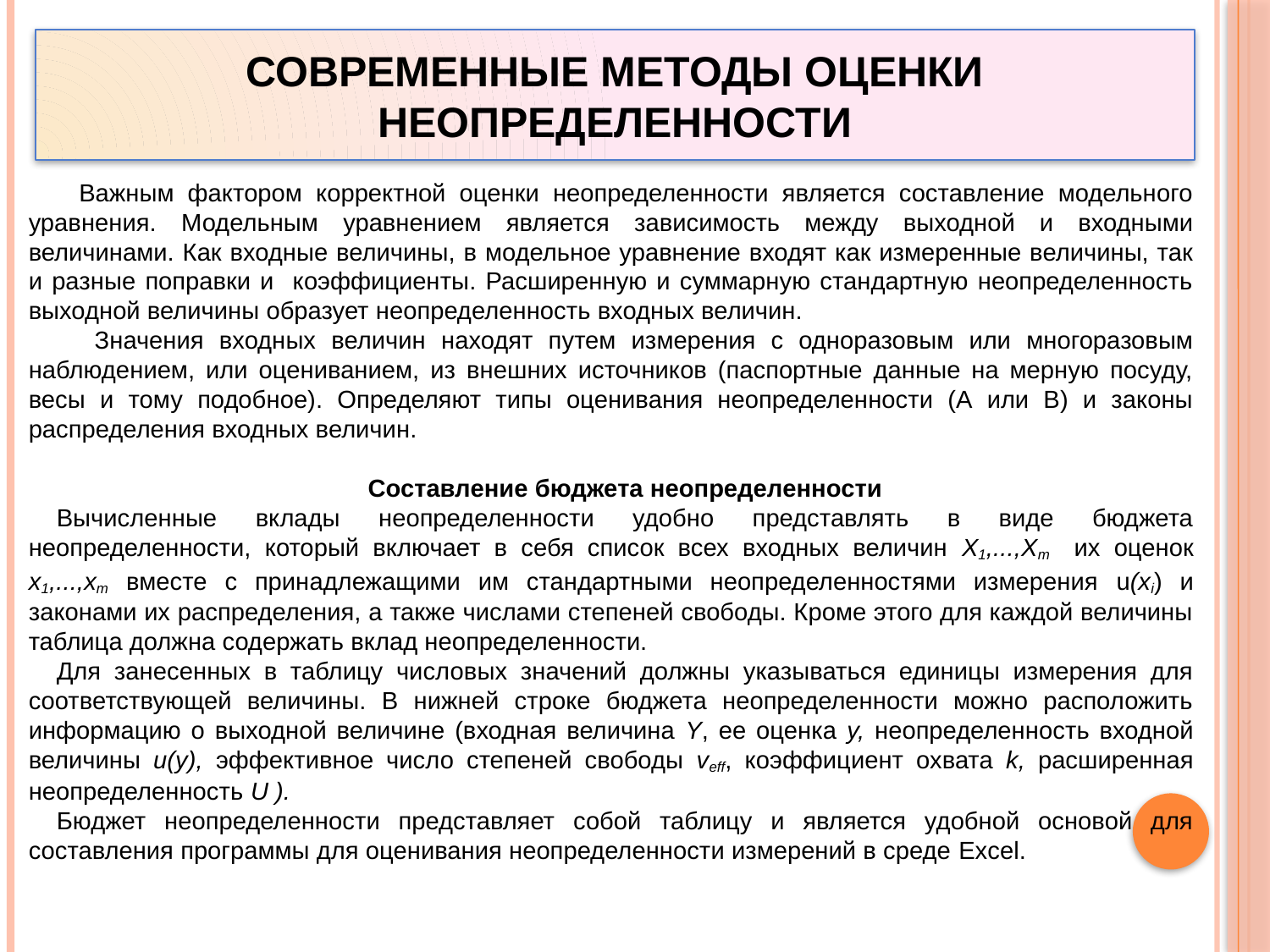

# Современные методы оценки неопределенности
Важным фактором корректной оценки неопределенности является составление модельного уравнения. Модельным уравнением является зависимость между выходной и входными величинами. Как входные величины, в модельное уравнение входят как измеренные величины, так и разные поправки и  коэффициенты. Расширенную и суммарную стандартную неопределенность выходной величины образует неопределенность входных величин.
 Значения входных величин находят путем измерения с одноразовым или многоразовым наблюдением, или оцениванием, из внешних источников (паспортные данные на мерную посуду, весы и тому подобное). Определяют типы оценивания неопределенности (А или В) и законы распределения входных величин.

Составление бюджета неопределенности
Вычисленные вклады неопределенности удобно представлять в виде бюджета неопределенности, который включает в себя список всех входных величин Х1,...,Хm  их оценок х1,...,хm вместе с принадлежащими им стандартными неопределенностями измерения u(хi) и законами их распределения, а также числами степеней свободы. Кроме этого для каждой величины таблица должна содержать вклад неопределенности.
Для занесенных в таблицу числовых значений должны указываться единицы измерения для соответствующей величины. В нижней строке бюджета неопределенности можно расположить информацию о выходной величине (входная величина Y, ее оценка у, неопределенность входной величины u(у), эффективное число степеней свободы veff, коэффициент охвата k, расширенная неопределенность U ).
Бюджет неопределенности представляет собой таблицу и является удобной основой для составления программы для оценивания неопределенности измерений в среде Excel.